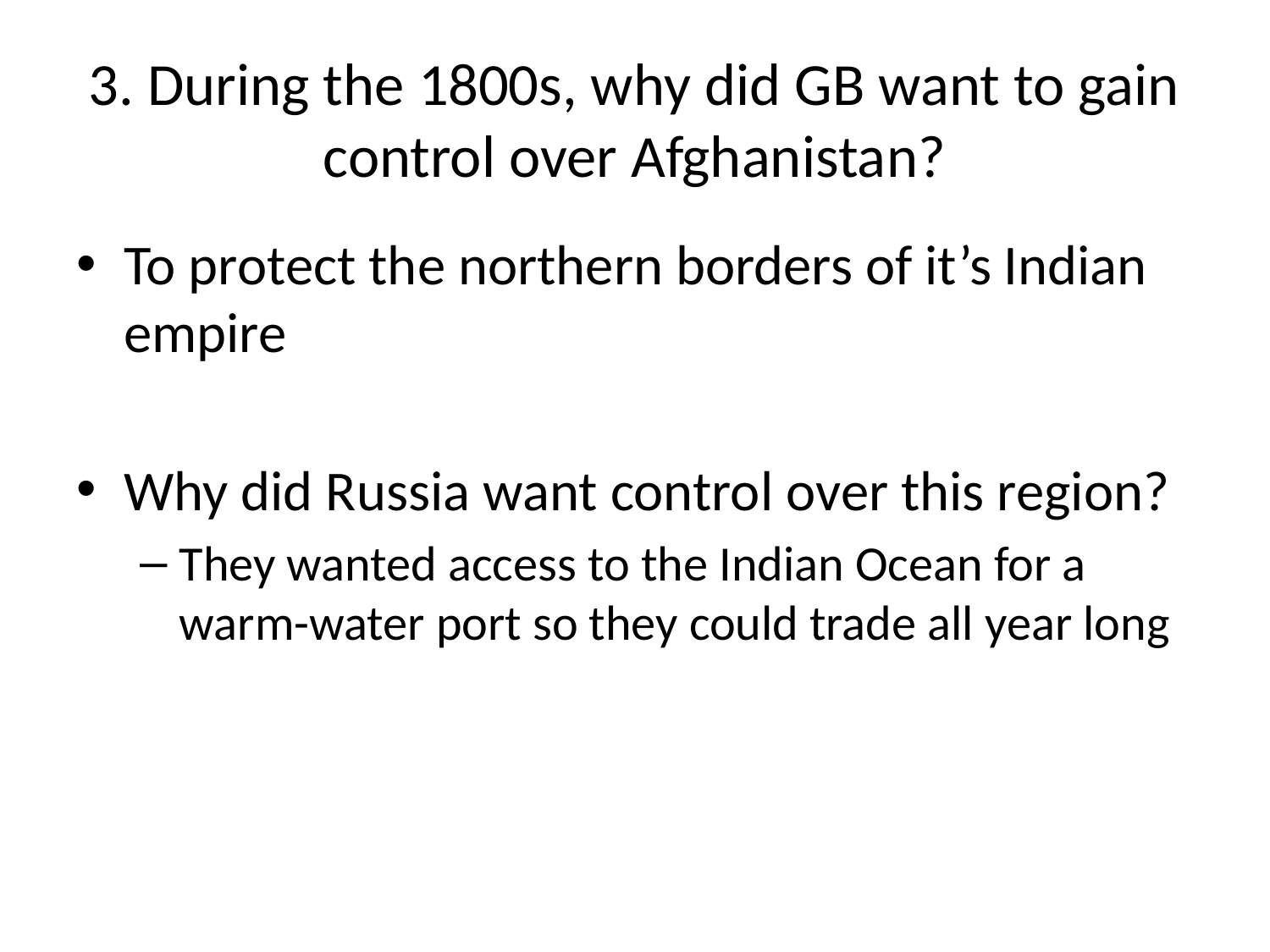

# 3. During the 1800s, why did GB want to gain control over Afghanistan?
To protect the northern borders of it’s Indian empire

Why did Russia want control over this region?
They wanted access to the Indian Ocean for a warm-water port so they could trade all year long